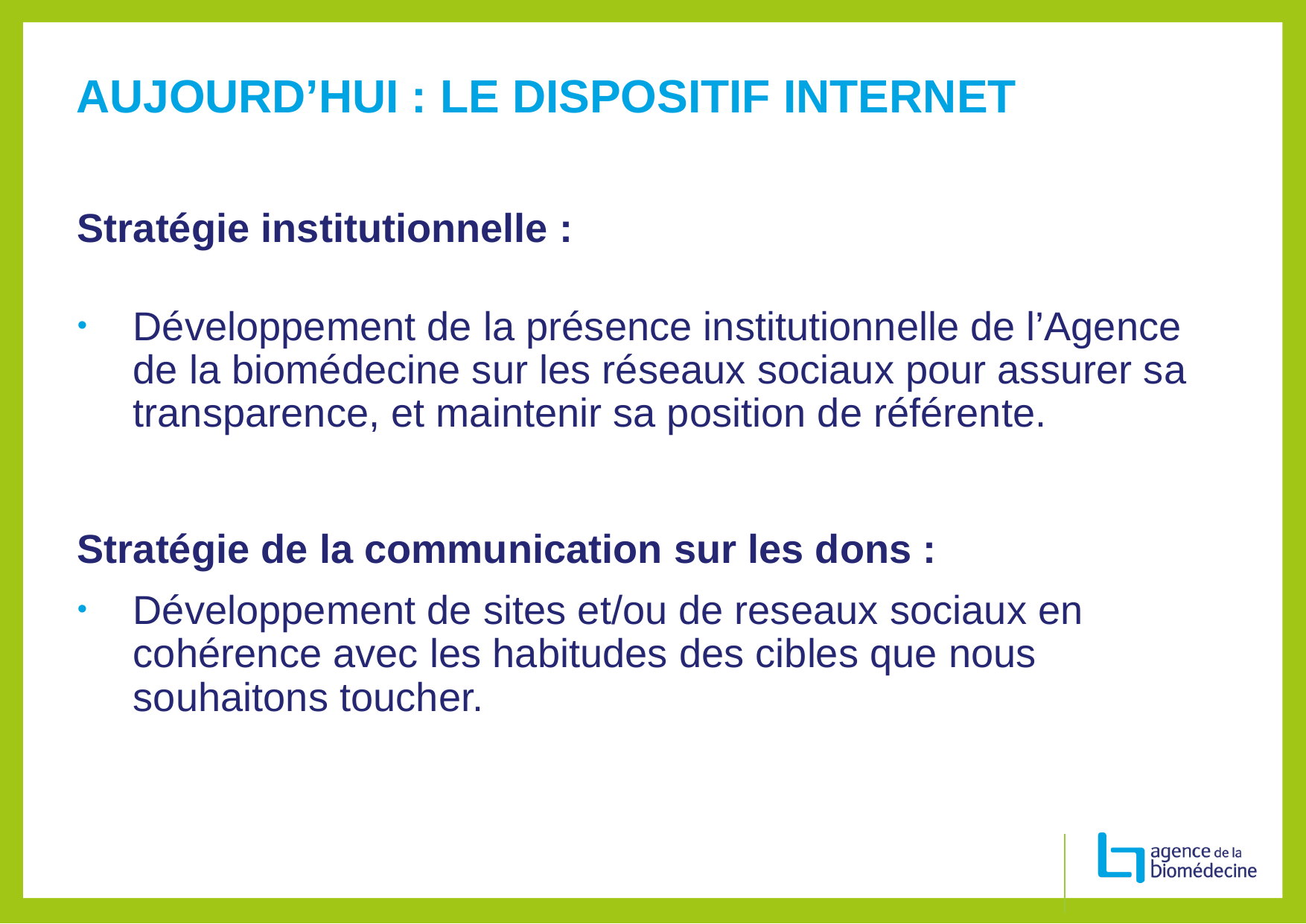

Aujourd’hui : le dispositif Internet

Stratégie institutionnelle :

Développement de la présence institutionnelle de l’Agence de la biomédecine sur les réseaux sociaux pour assurer sa transparence, et maintenir sa position de référente.

Stratégie de la communication sur les dons :
Développement de sites et/ou de reseaux sociaux en cohérence avec les habitudes des cibles que nous souhaitons toucher.